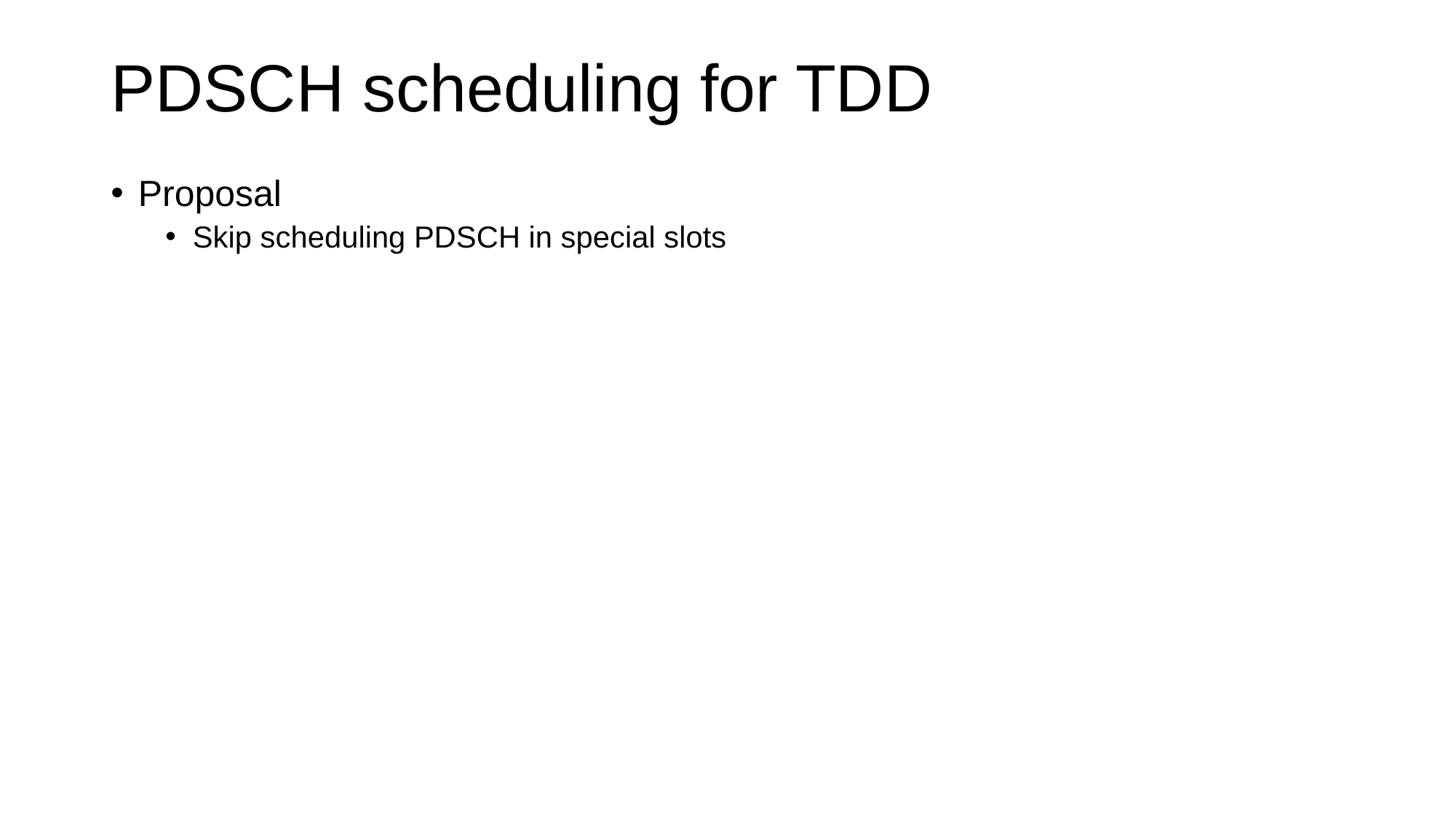

# PDSCH scheduling for TDD
Proposal
Skip scheduling PDSCH in special slots